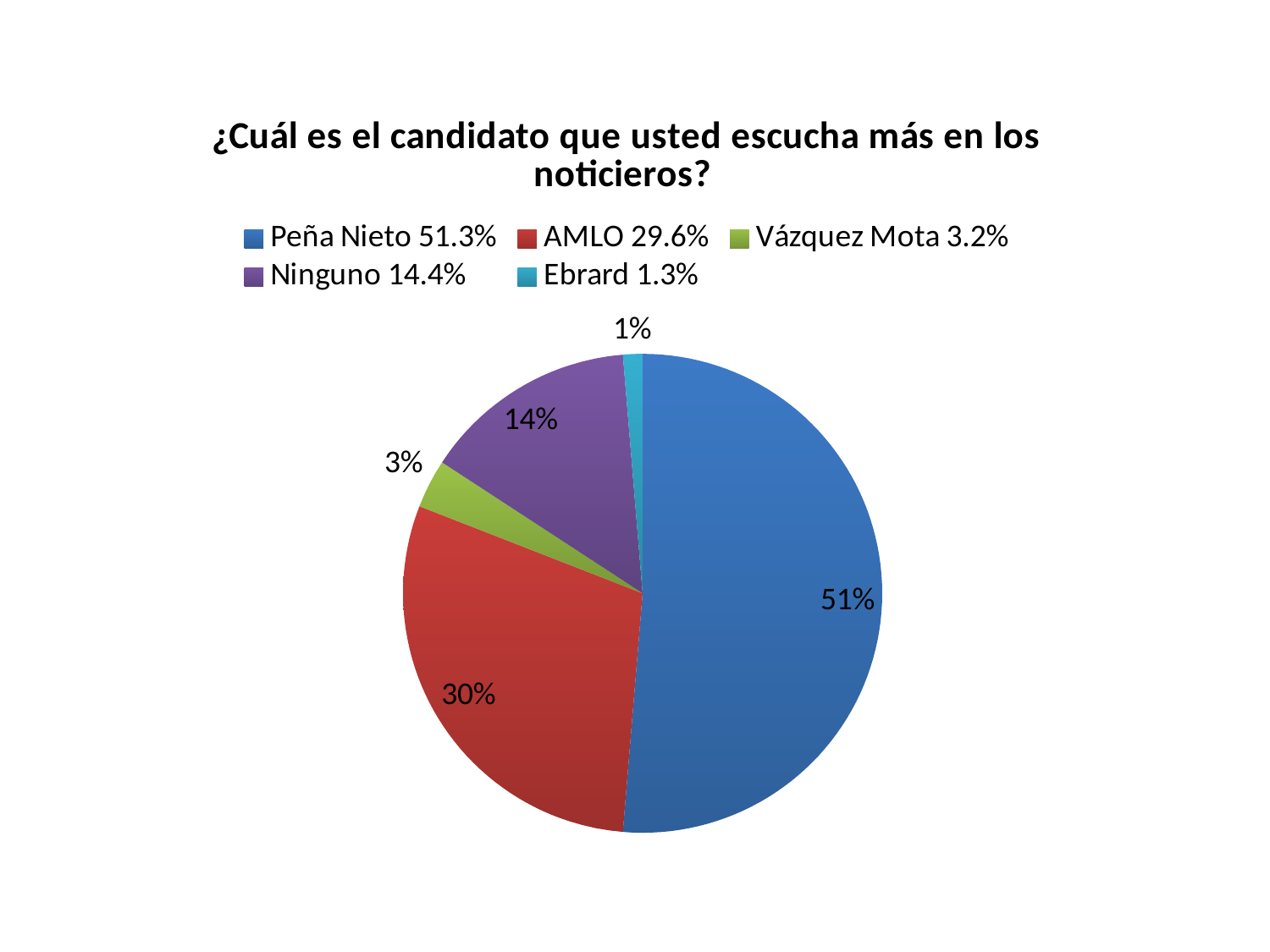

### Chart: ¿Cuál es el candidato que usted escucha más en los noticieros?

| Category | Columna1 |
|---|---|
| Peña Nieto 51.3% | 78.0 |
| AMLO 29.6% | 45.0 |
| Vázquez Mota 3.2% | 5.0 |
| Ninguno 14.4% | 22.0 |
| Ebrard 1.3% | 2.0 |